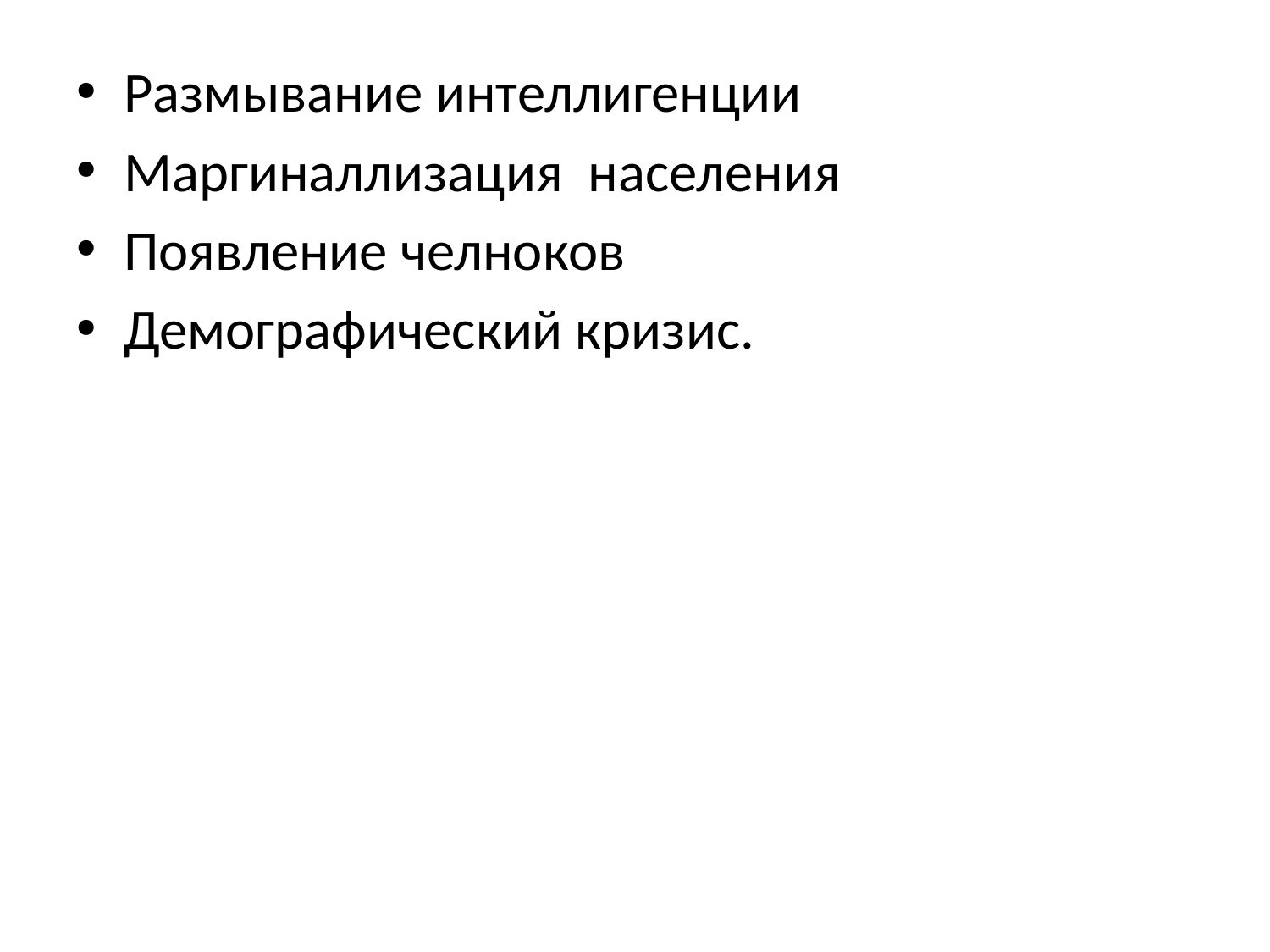

Размывание интеллигенции
Маргиналлизация  населения
Появление челноков
Демографический кризис.